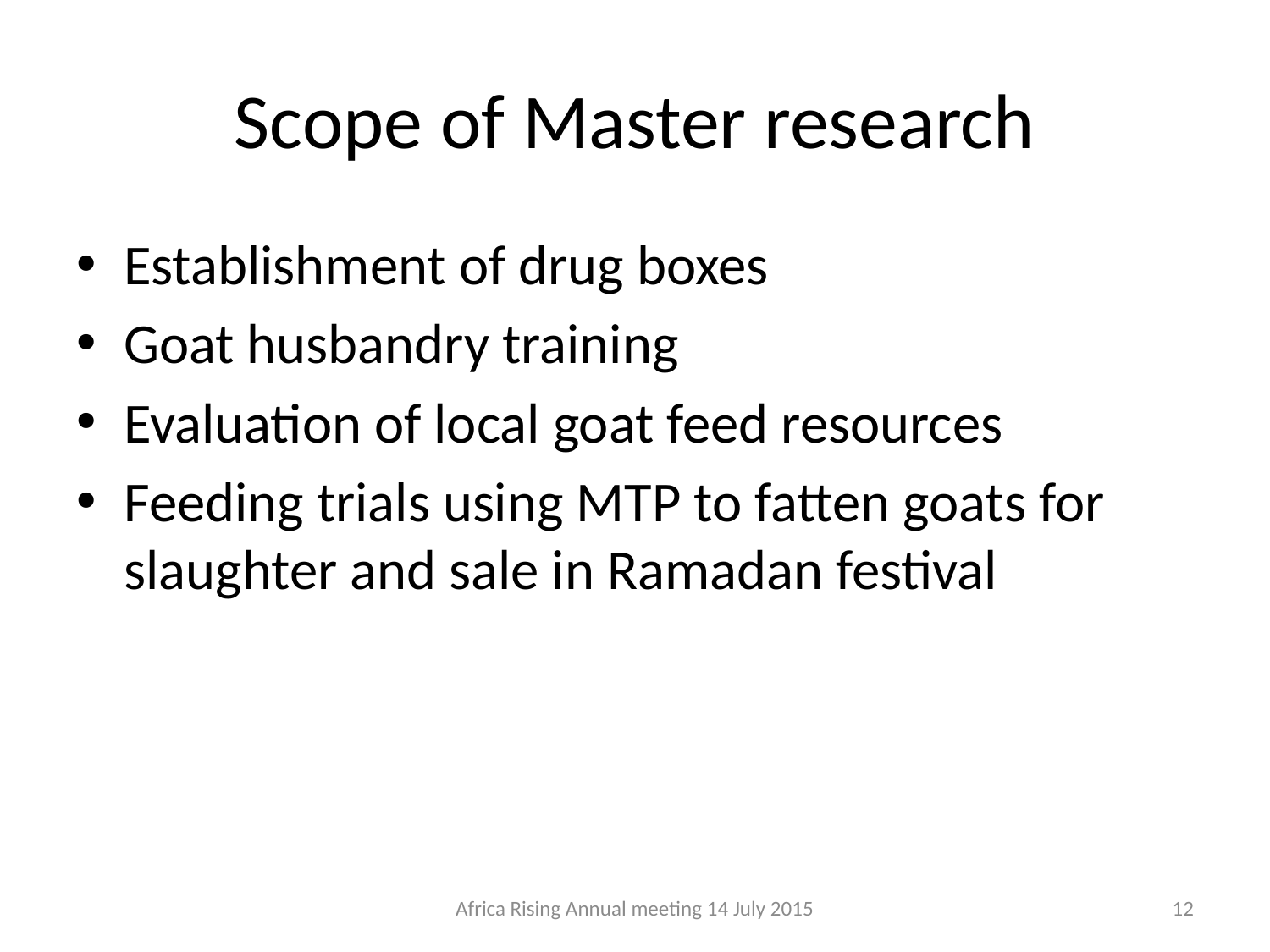

# Scope of Master research
Establishment of drug boxes
Goat husbandry training
Evaluation of local goat feed resources
Feeding trials using MTP to fatten goats for slaughter and sale in Ramadan festival

Africa Rising Annual meeting 14 July 2015
12